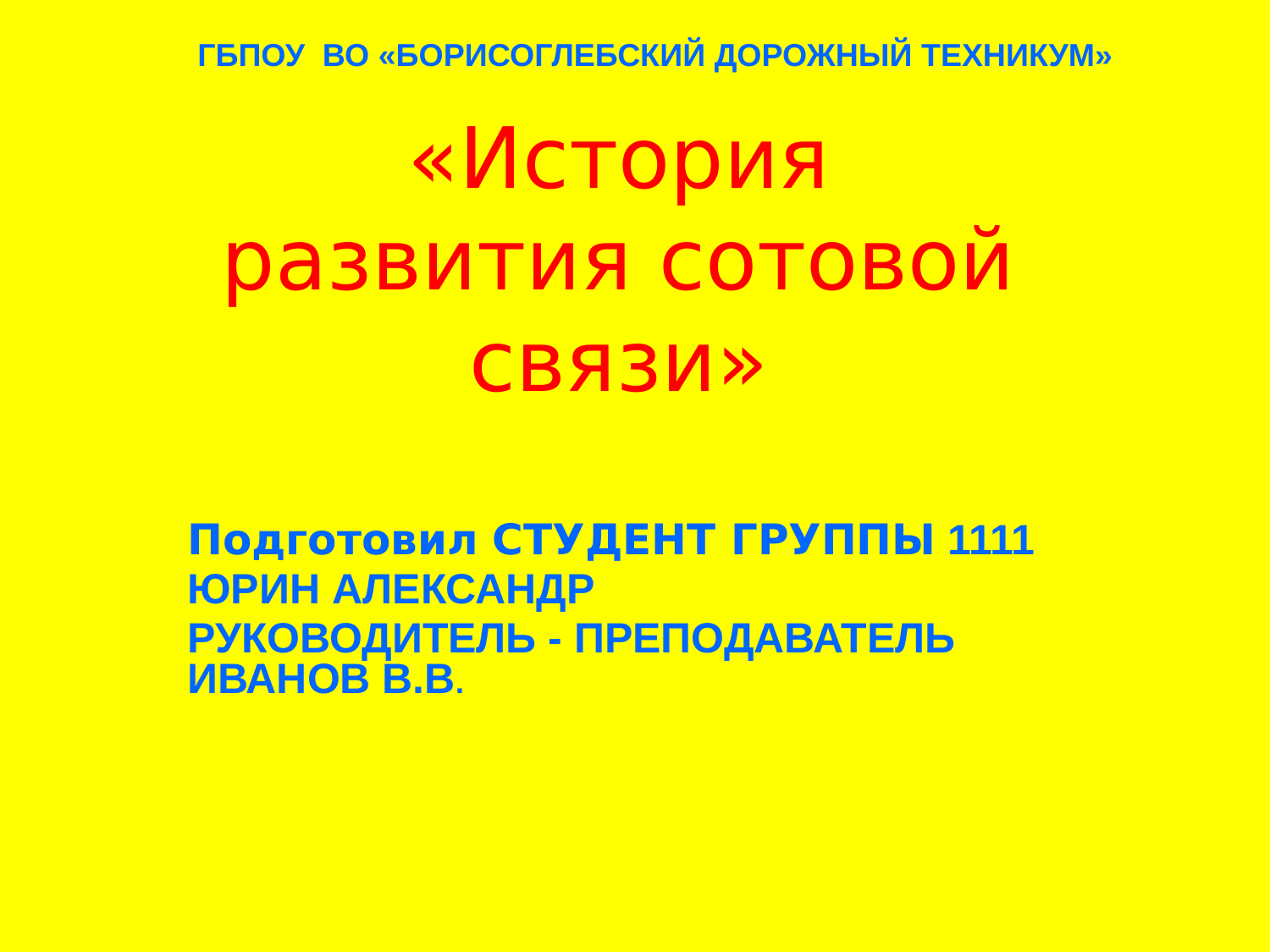

ГБПОУ  ВО «БОРИСОГЛЕБСКИЙ ДОРОЖНЫЙ ТЕХНИКУМ»
# «История развития сотовой связи»
Подготовил СТУДЕНТ ГРУППЫ 1111
ЮРИН АЛЕКСАНДР
РУКОВОДИТЕЛЬ - ПРЕПОДАВАТЕЛЬ ИВАНОВ В.В.